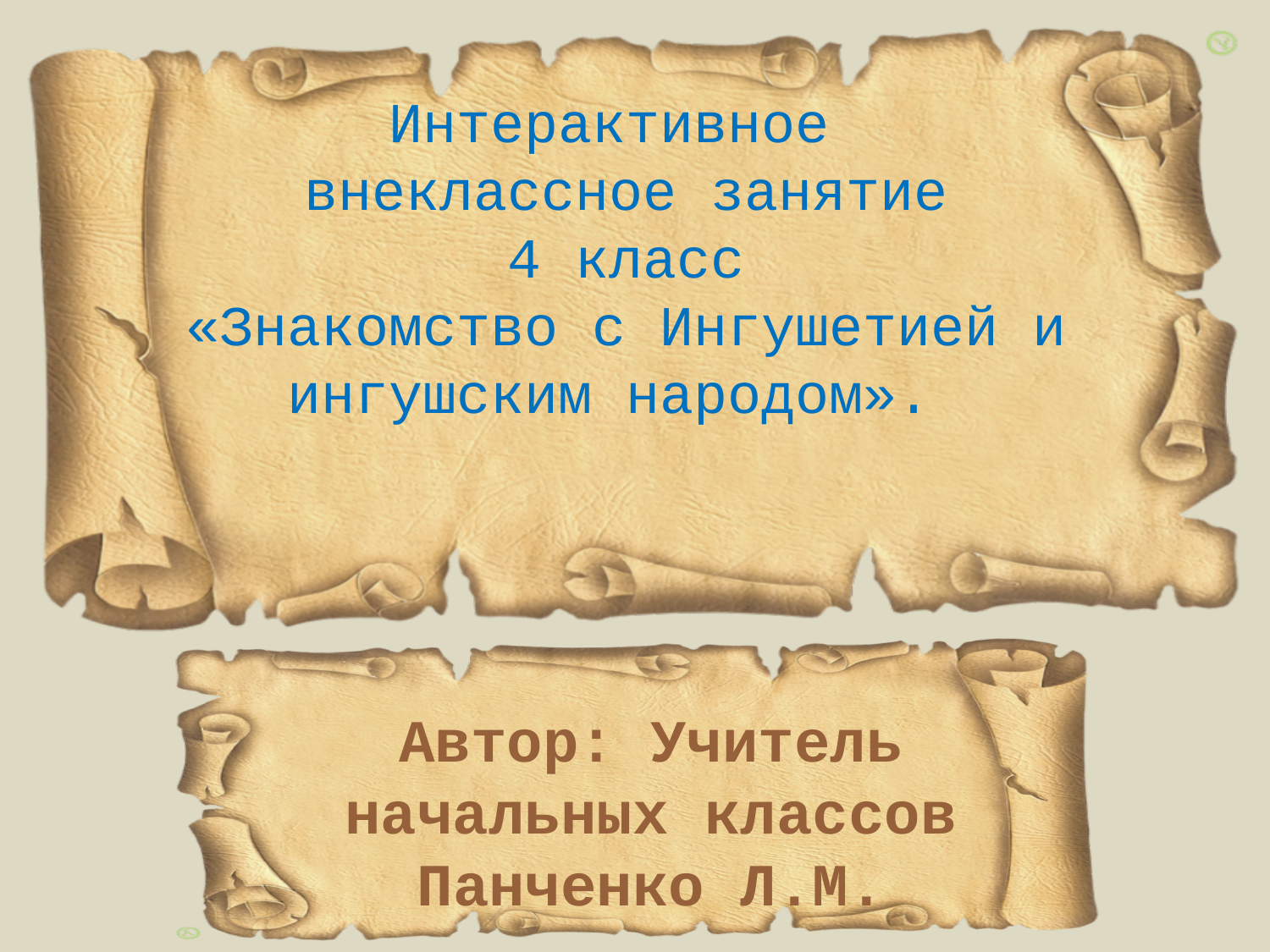

# Интерактивное внеклассное занятие 4 класс «Знакомство с Ингушетией и ингушским народом».
Автор: Учитель начальных классов Панченко Л.М.